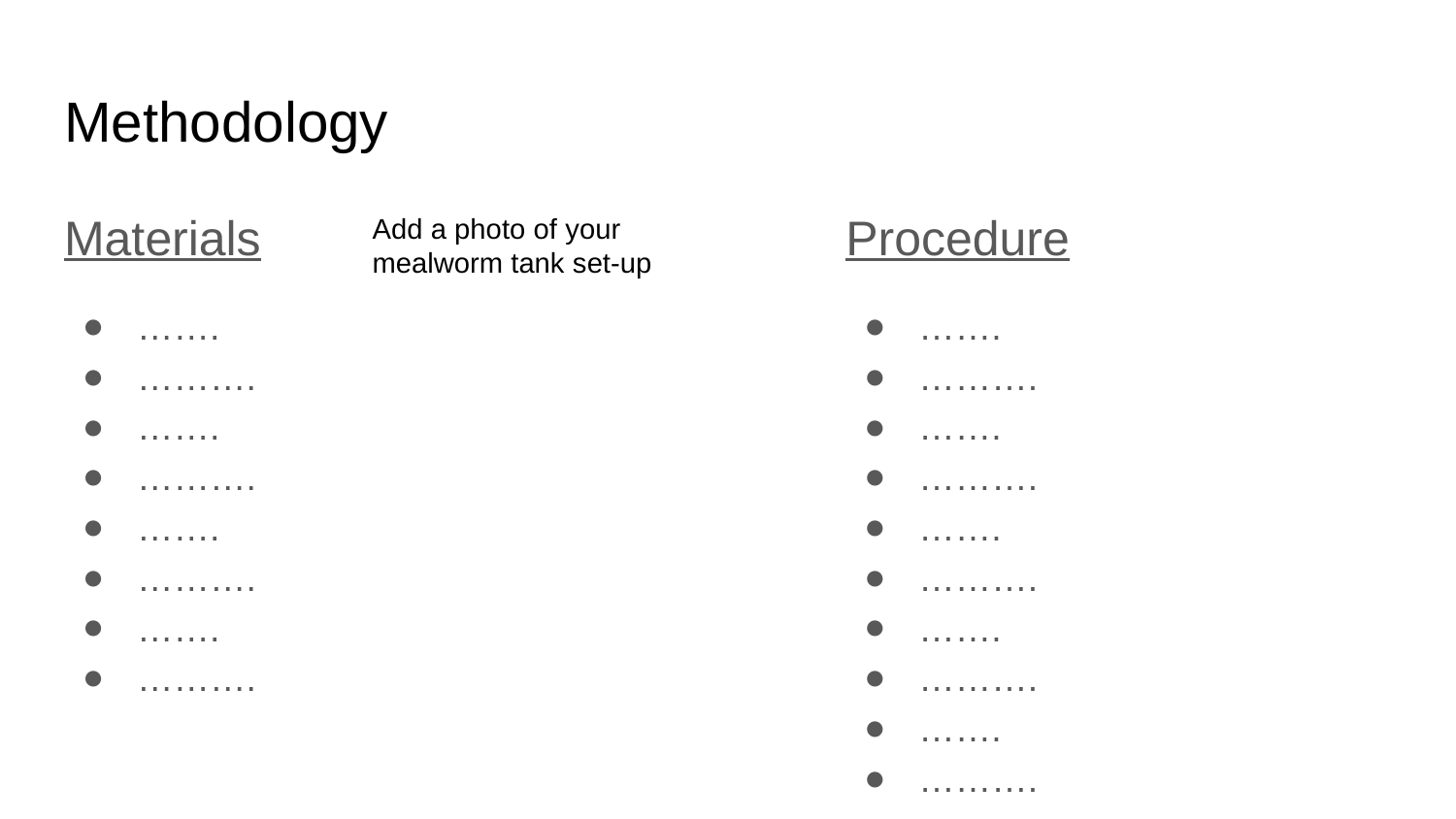

# Methodology
Materials
…….
……….
…….
……….
…….
……….
…….
……….

Procedure
…….
……….
…….
……….
…….
……….
…….
……….
…….
……….
Add a photo of your mealworm tank set-up